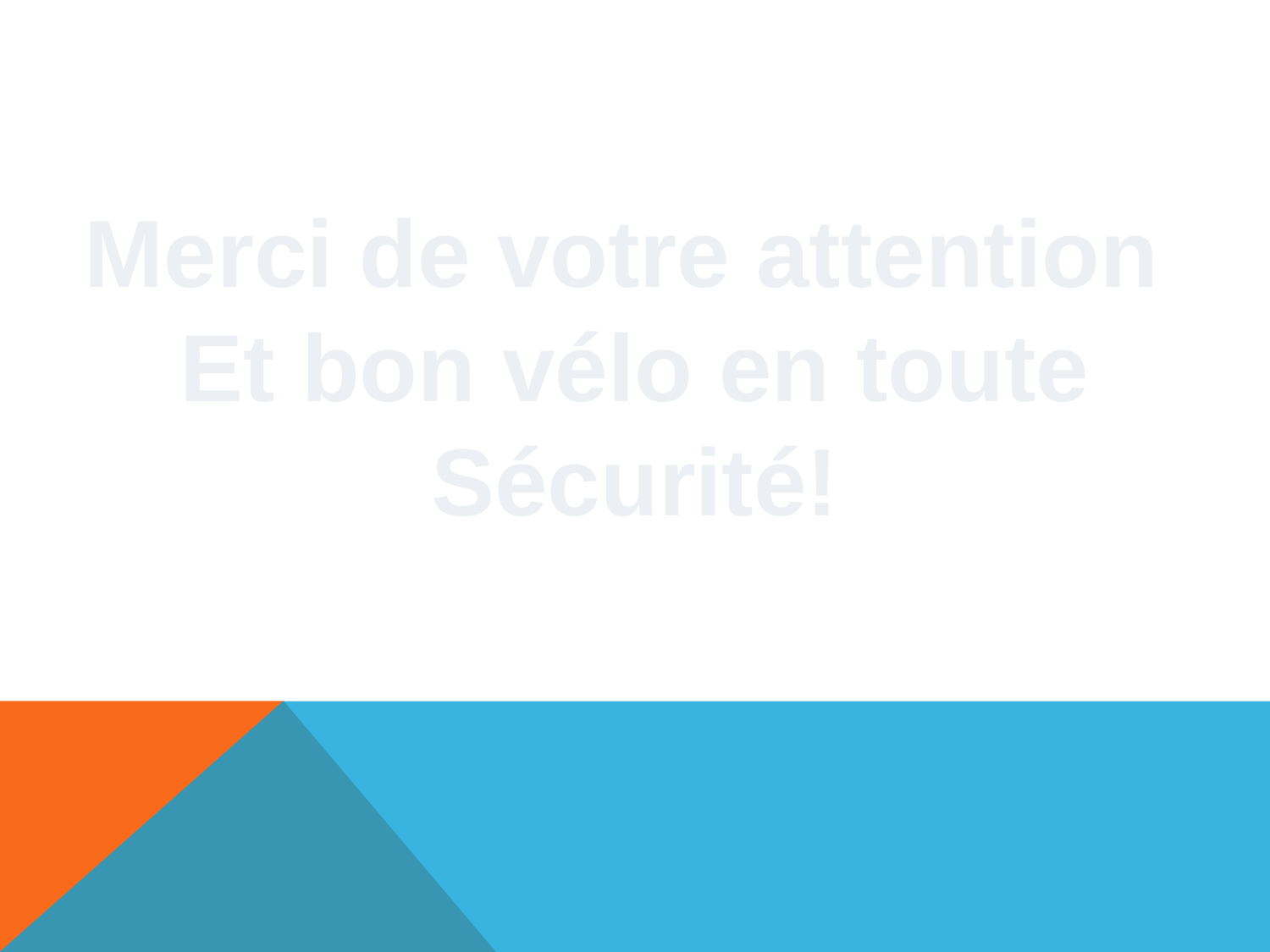

Merci de votre attention
Et bon vélo en toute
Sécurité!